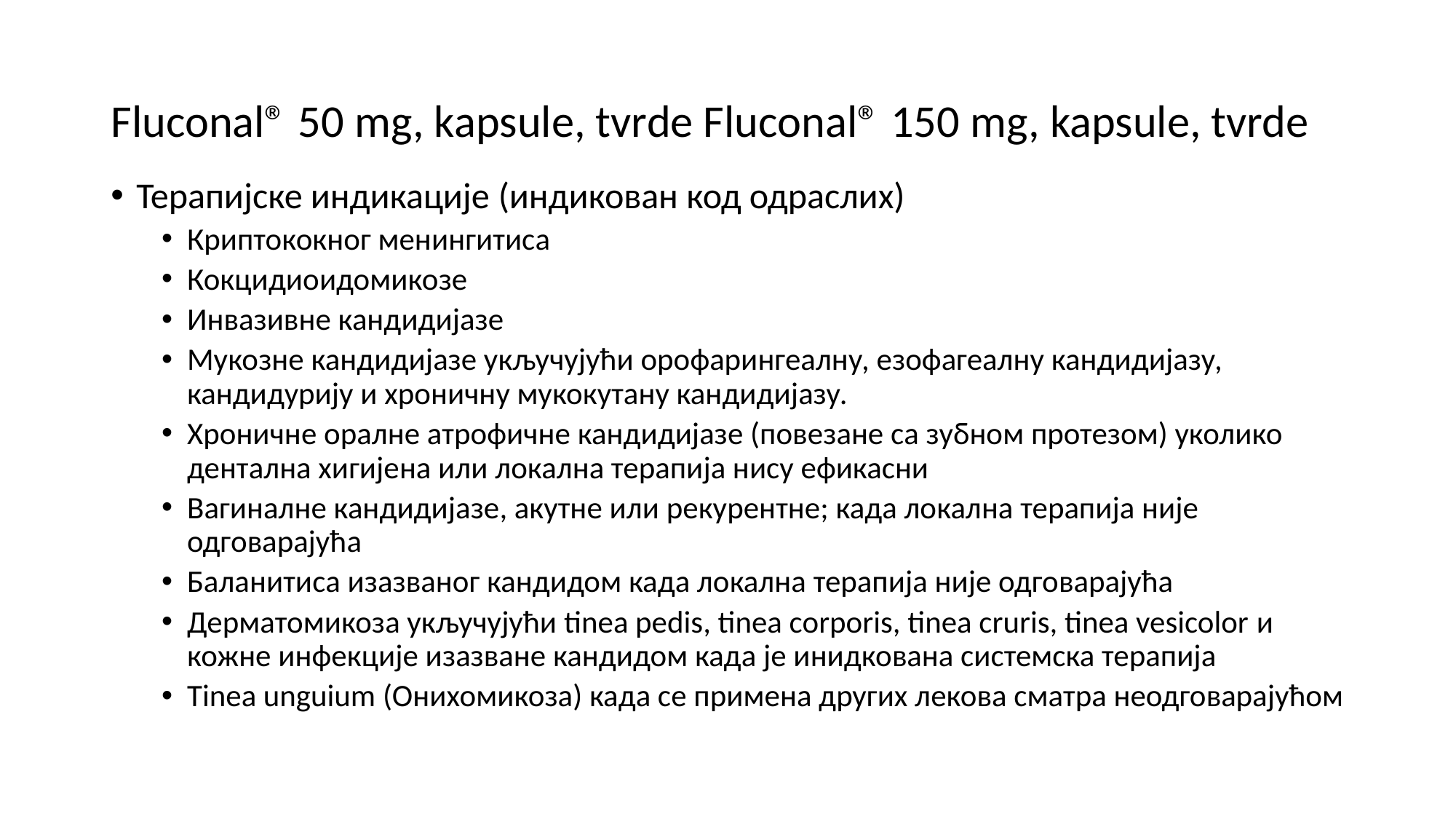

# Fluconal® 50 mg, kapsule, tvrde Fluconal® 150 mg, kapsule, tvrde
Терапијске индикације (индикован код одраслих)
Криптококног менингитиса
Кокцидиоидомикозе
Инвазивне кандидијазе
Мукозне кандидијазе укључујући орофарингеалну, езофагеалну кандидијазу, кандидурију и хроничну мукокутану кандидијазу.
Хроничне оралне атрофичне кандидијазе (повезане са зубном протезом) уколико дентална хигијена или локална терапија нису ефикасни
Вагиналне кандидијазе, акутне или рекурентне; када локална терапија није одговарајућа
Баланитиса изазваног кандидом када локална терапија није одговарајућа
Дерматомикоза укључујући tinea pedis, tinea corporis, tinea cruris, tinea vesicolor и кожне инфекције изазване кандидом када је инидкована системска терапија
Tinea unguium (Онихомикоза) када се примена других лекова сматра неодговарајућом